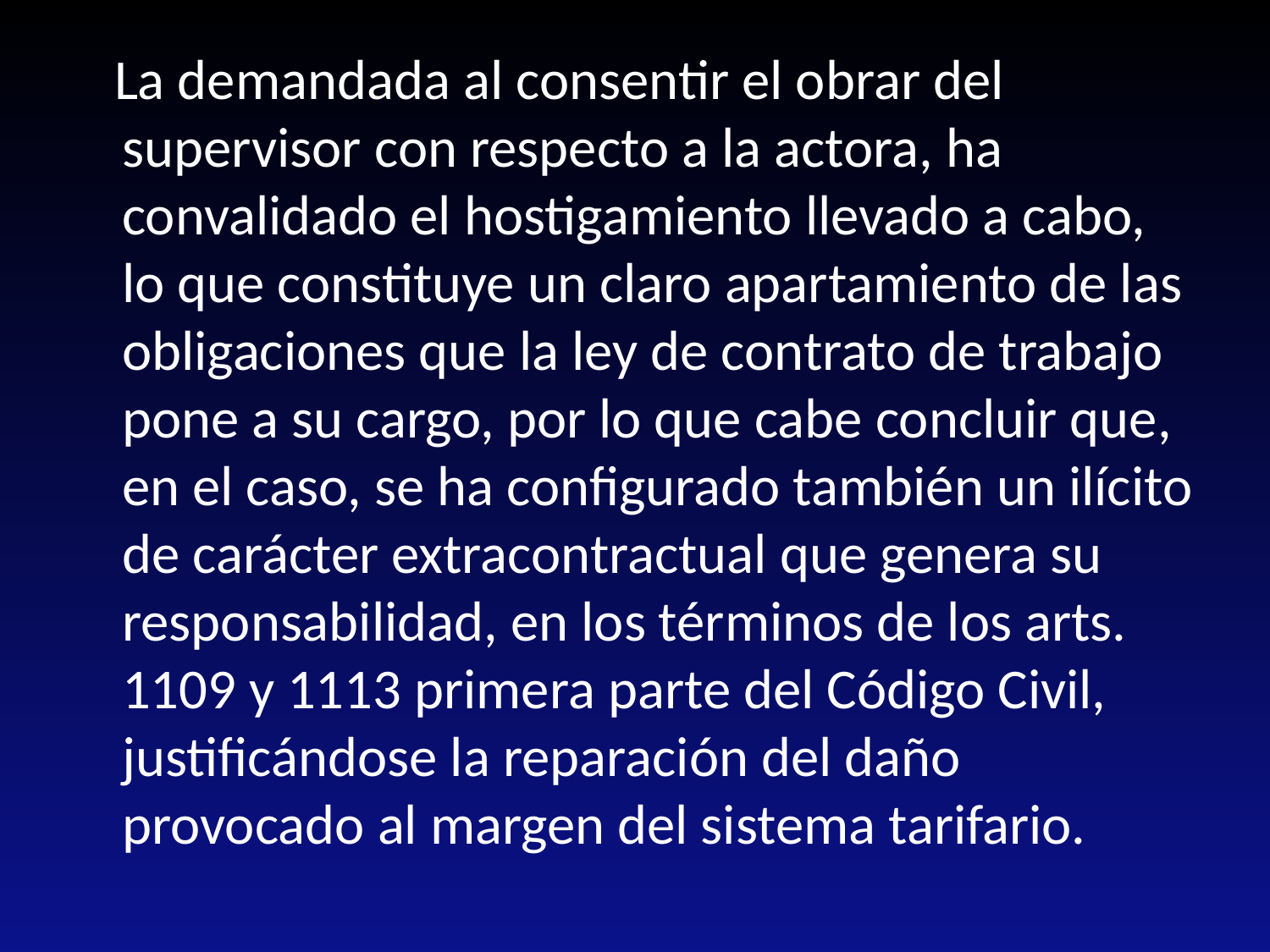

La demandada al consentir el obrar del supervisor con respecto a la actora, ha convalidado el hostigamiento llevado a cabo, lo que constituye un claro apartamiento de las obligaciones que la ley de contrato de trabajo pone a su cargo, por lo que cabe concluir que, en el caso, se ha configurado también un ilícito de carácter extracontractual que genera su responsabilidad, en los términos de los arts. 1109 y 1113 primera parte del Código Civil, justificándose la reparación del daño provocado al margen del sistema tarifario.